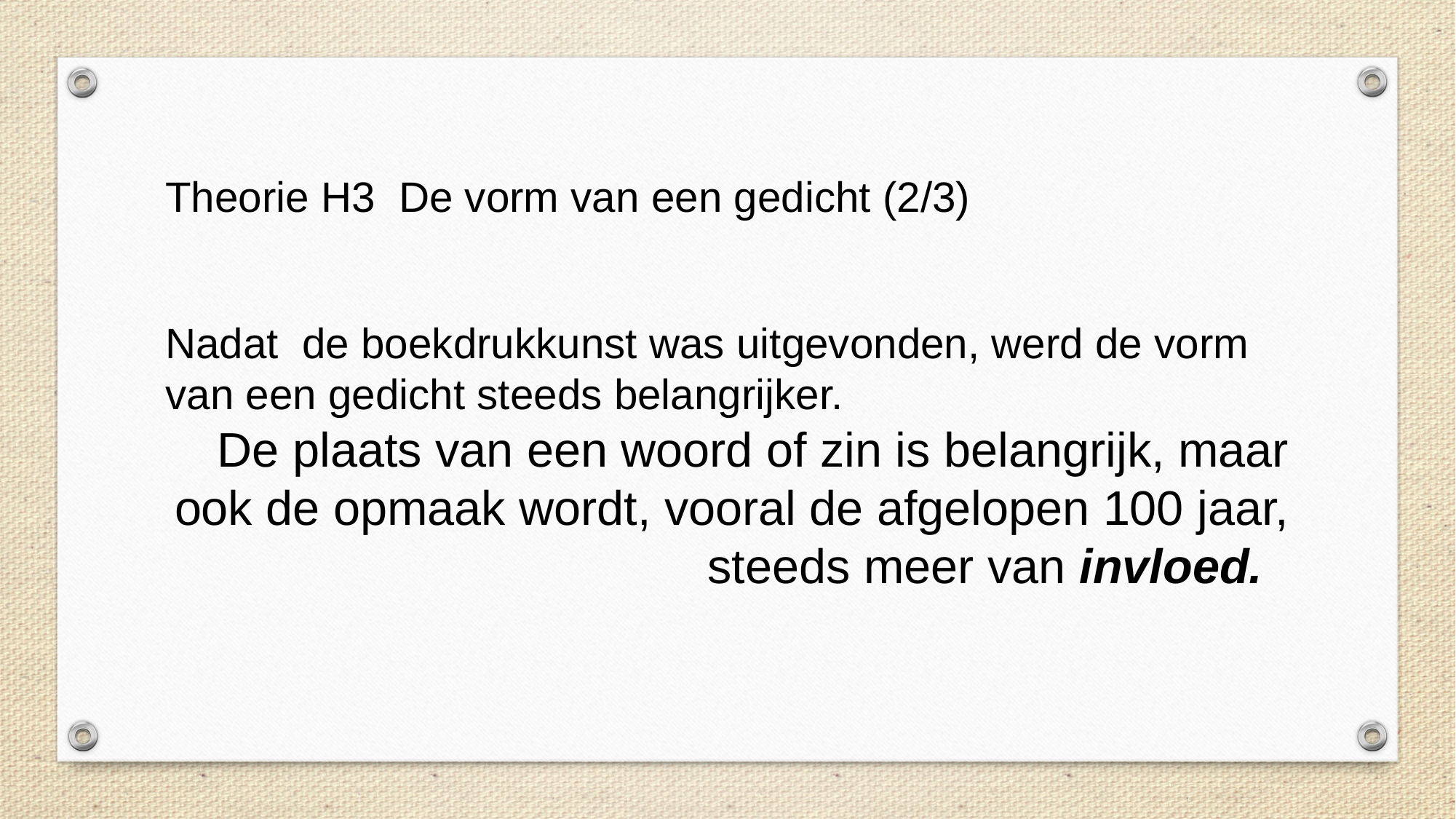

Theorie H3  De vorm van een gedicht (2/3)
Nadat  de boekdrukkunst was uitgevonden, werd de vorm van een gedicht steeds belangrijker.
De plaats van een woord of zin is belangrijk, maar ook de opmaak wordt, vooral de afgelopen 100 jaar, steeds meer van invloed.